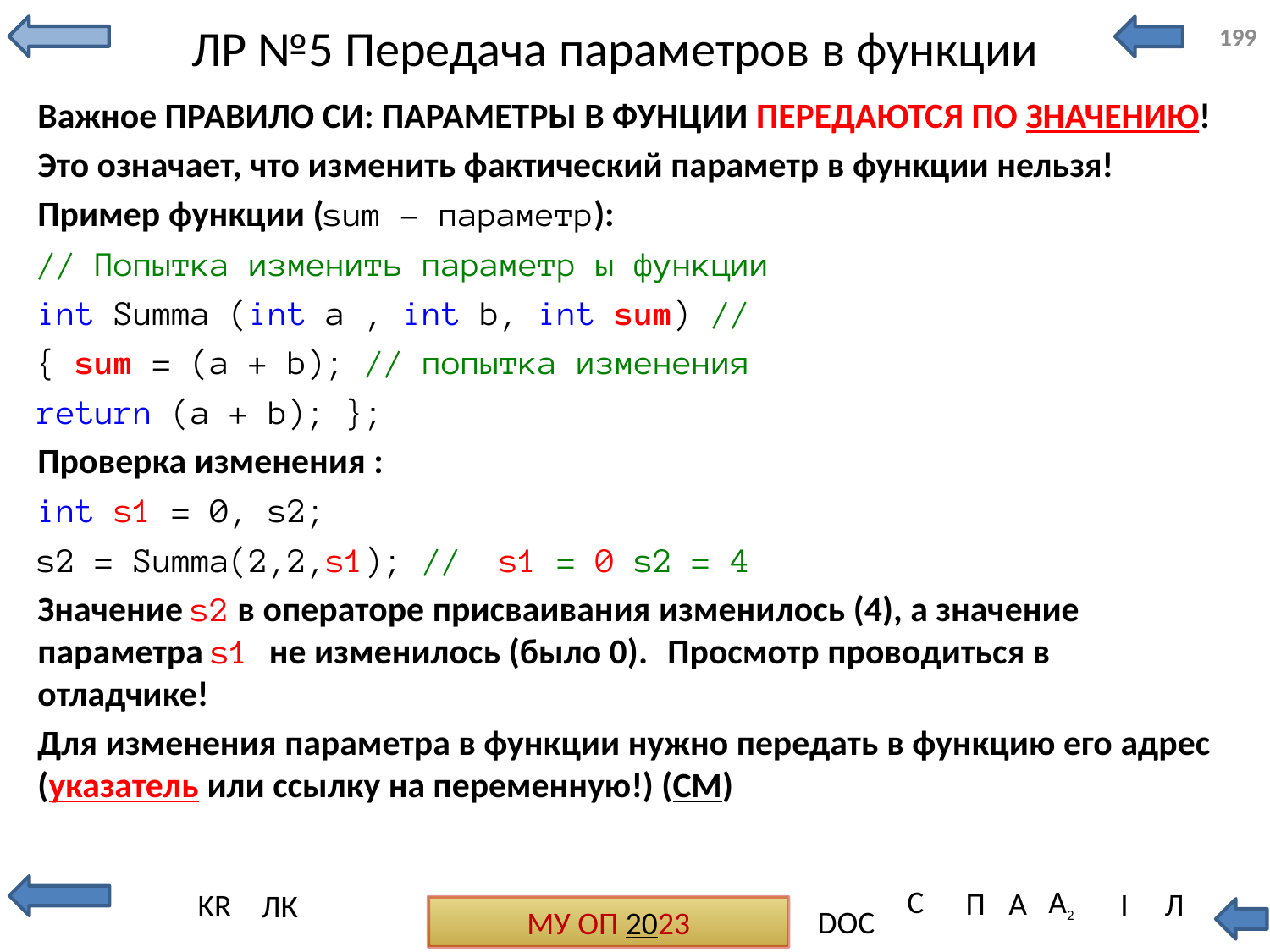

# ЛР №5 Передача параметров в функции
199
Важное ПРАВИЛО СИ: ПАРАМЕТРЫ В ФУНЦИИ ПЕРЕДАЮТСЯ ПО ЗНАЧЕНИЮ!
Это означает, что изменить фактический параметр в функции нельзя!
Пример функции (sum - параметр):
// Попытка изменить параметр ы функции
int Summа (int a , int b, int sum) //
{ sum = (a + b); // попытка изменения
return (a + b); };
Проверка изменения :
int s1 = 0, s2;
s2 = Summа(2,2,s1); //  s1 = 0 s2 = 4
Значение s2 в операторе присваивания изменилось (4), а значение параметра s1 не изменилось (было 0). Просмотр проводиться в отладчике!
Для изменения параметра в функции нужно передать в функцию его адрес (указатель или ссылку на переменную!) (СМ)